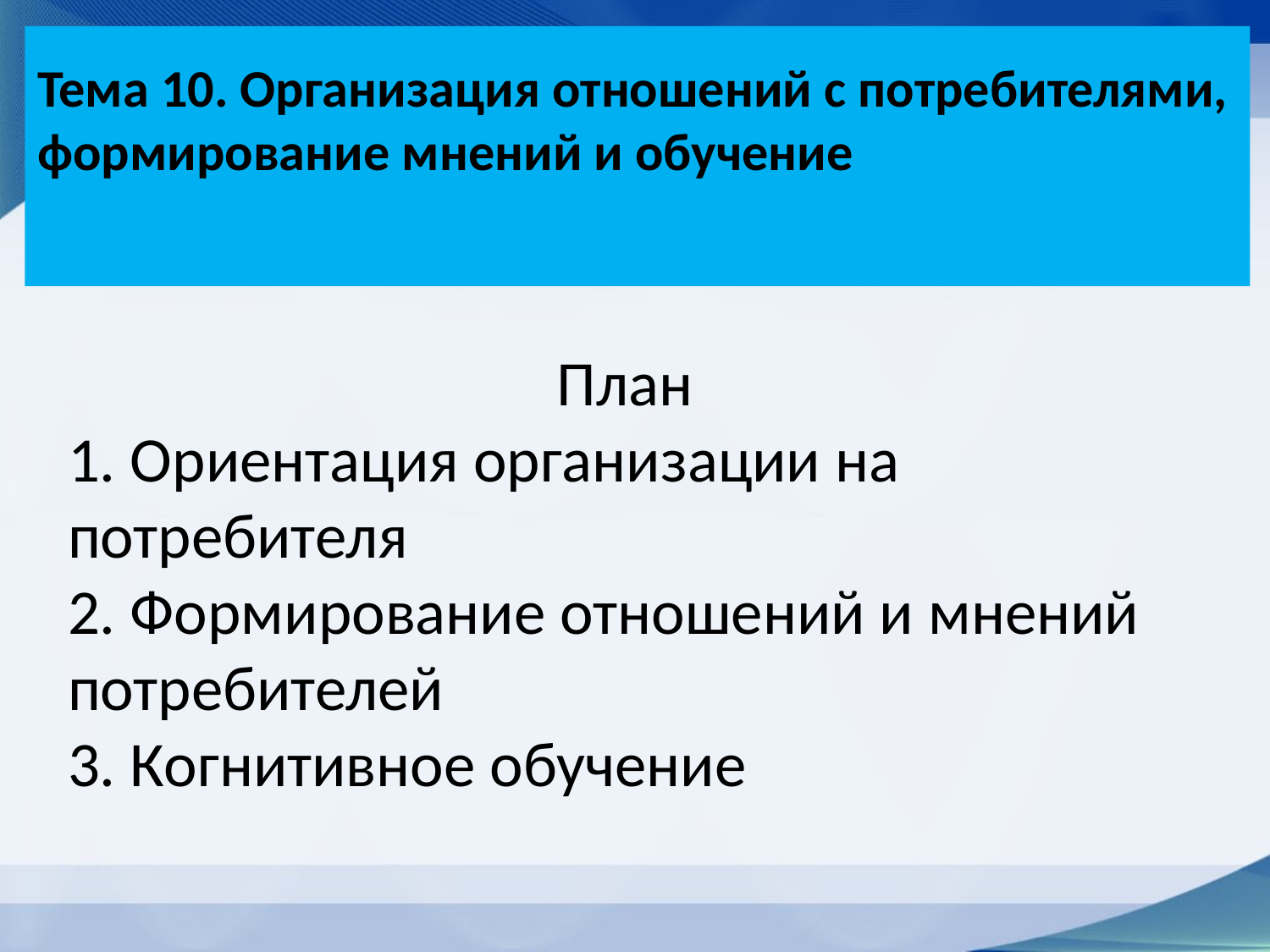

# Тема 10. Организация отношений с потребителями, формирование мнений и обучение
План
1. Ориентация организации на потребителя
2. Формирование отношений и мнений потребителей
3. Когнитивное обучение